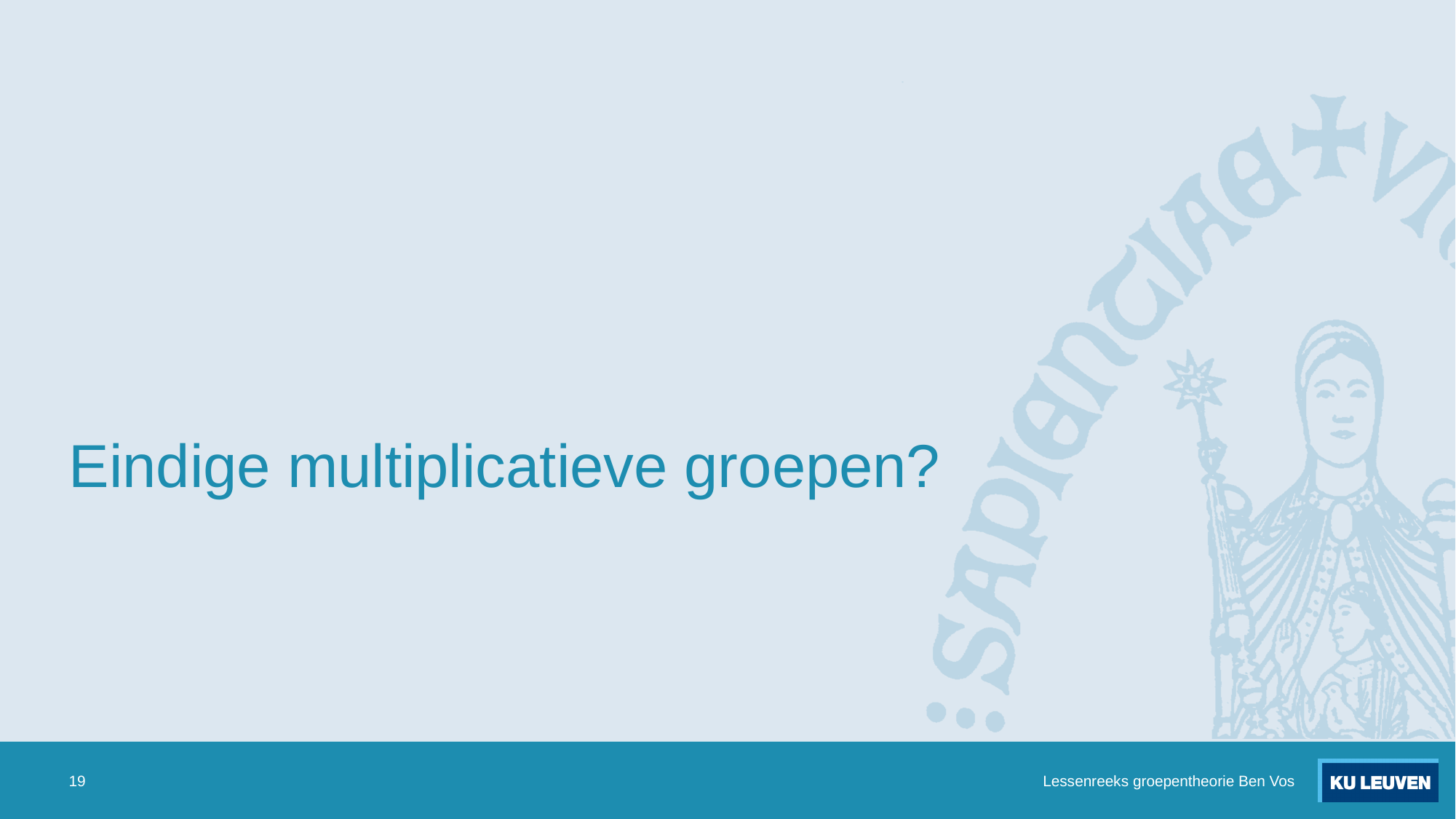

# Eindige multiplicatieve groepen?

19
Lessenreeks groepentheorie Ben Vos